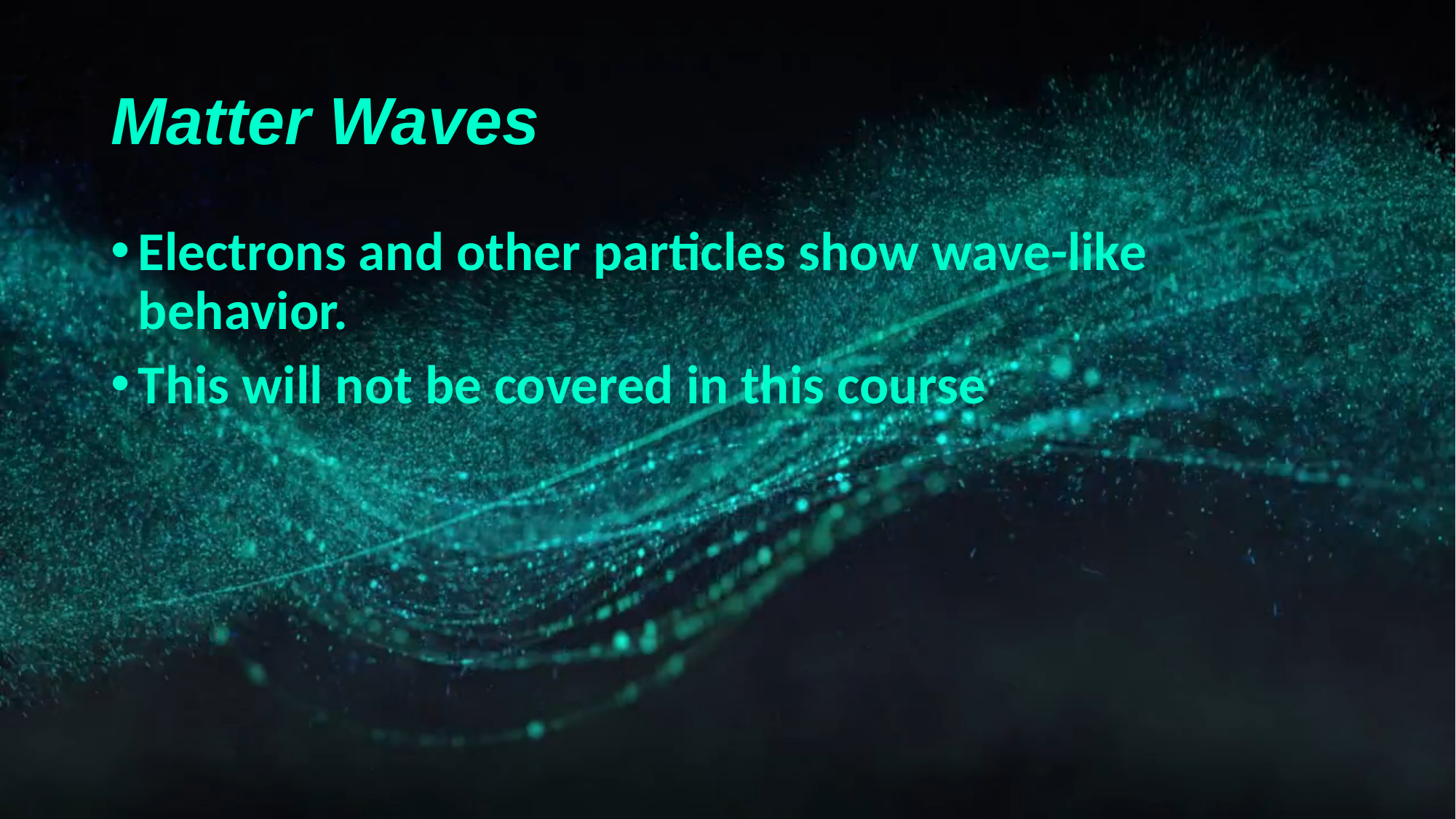

# Matter Waves
Electrons and other particles show wave-like behavior.
This will not be covered in this course